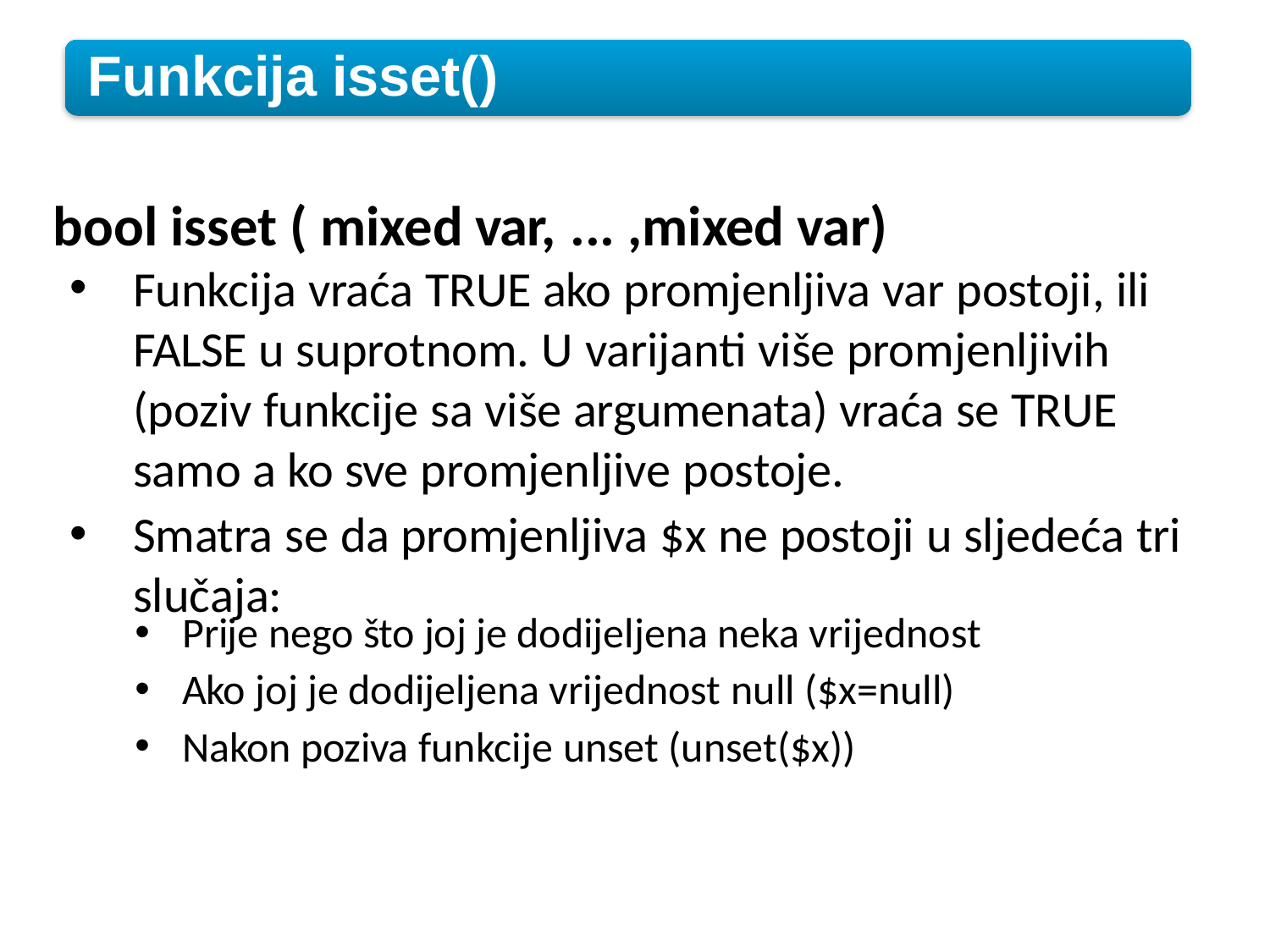

Funkcija isset()
bool isset ( mixed var, ... ,mixed var)
Funkcija vraća TRUE ako promjenljiva var postoji, ili FALSE u suprotnom. U varijanti više promjenljivih  (poziv funkcije sa više argumenata) vraća se TRUE samo a ko sve promjenljive postoje.
Smatra se da promjenljiva $x ne postoji u sljedeća tri slučaja:
Prije nego što joj je dodijeljena neka vrijednost
Ako joj je dodijeljena vrijednost null ($x=null)
Nakon poziva funkcije unset (unset($x))